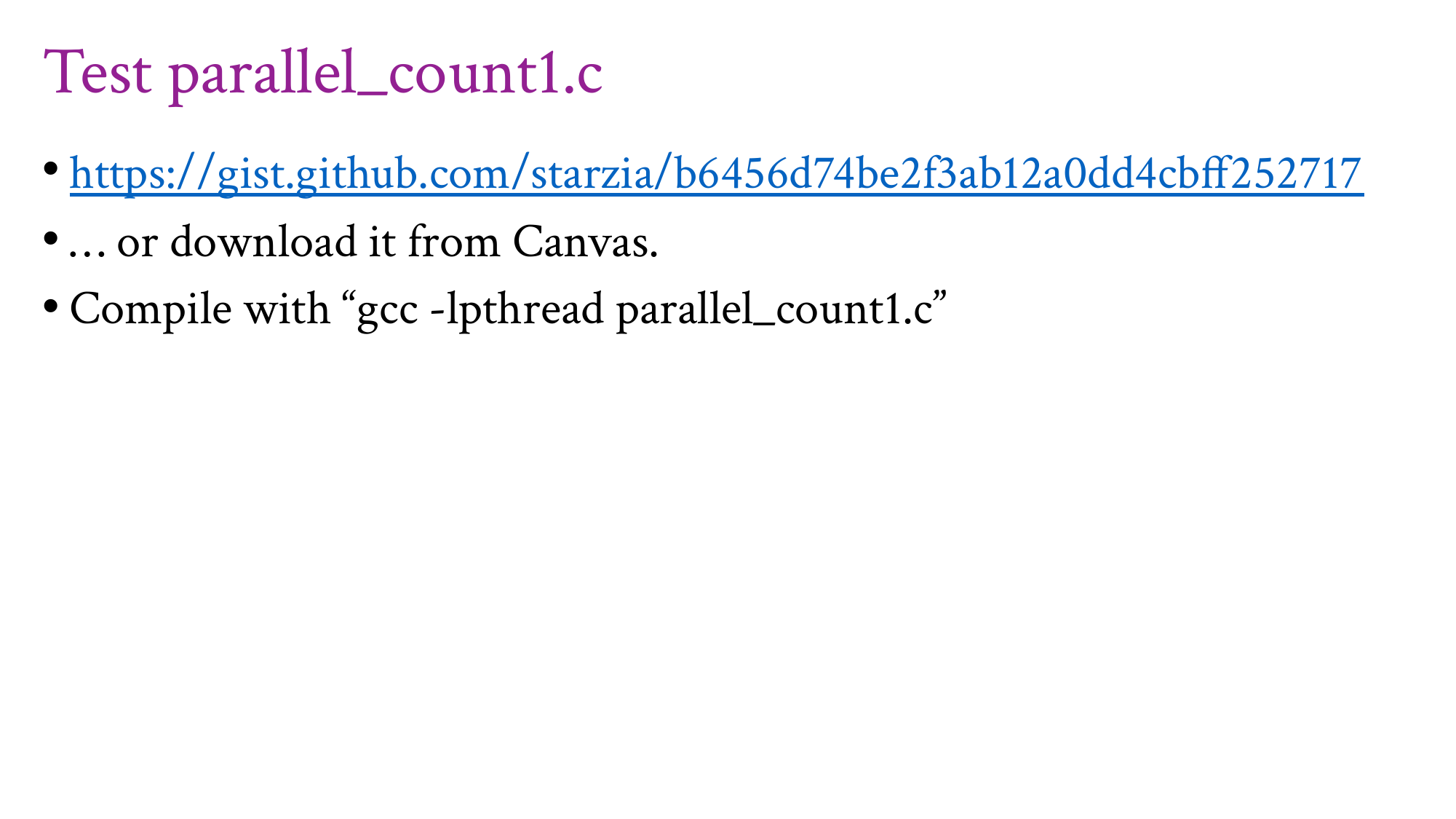

# Test parallel_count1.c
https://gist.github.com/starzia/b6456d74be2f3ab12a0dd4cbff252717
… or download it from Canvas.
Compile with “gcc -lpthread parallel_count1.c”